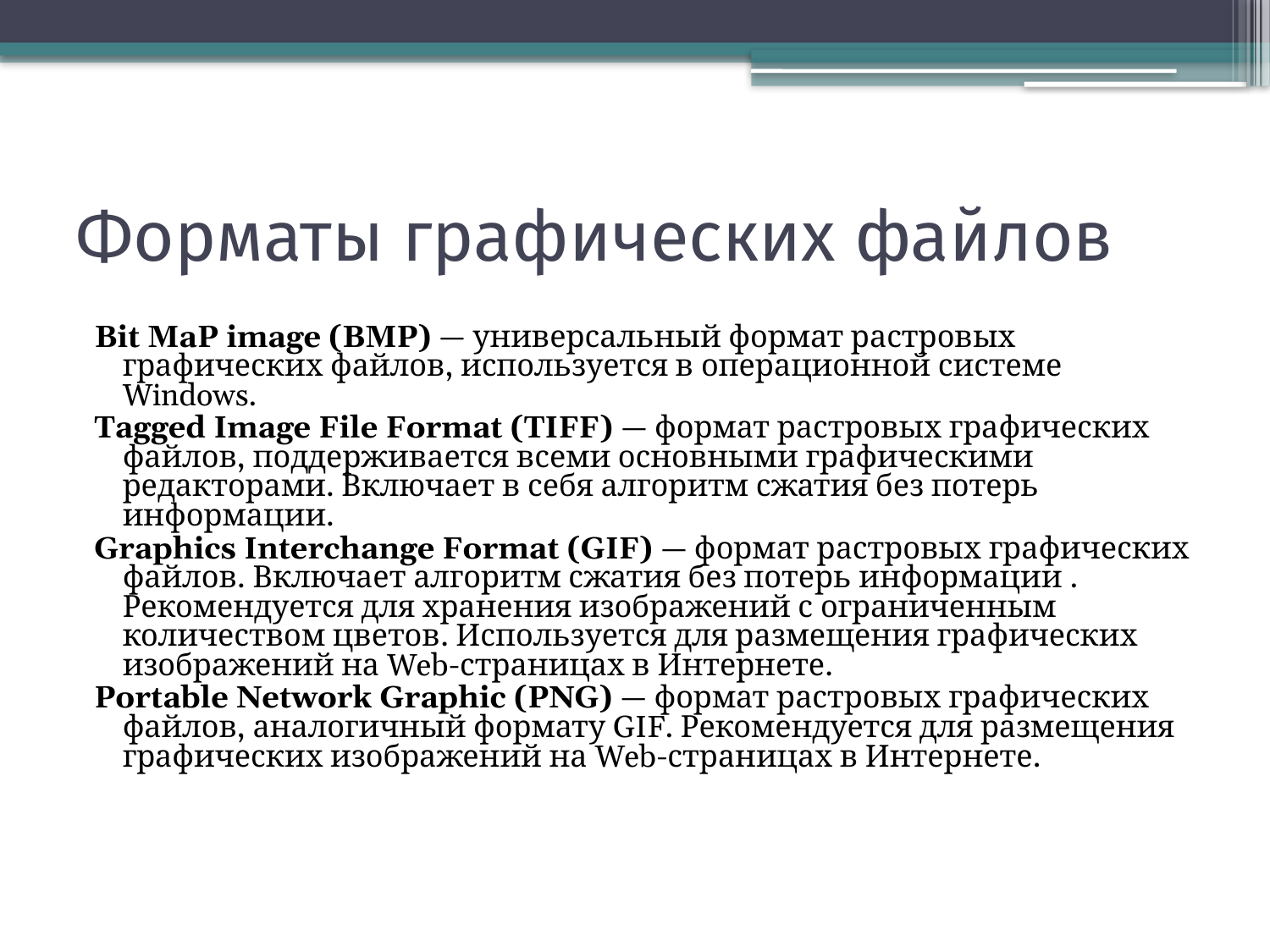

# Форматы графических файлов
Bit MaP image (BMP) — универсальный формат растровых графических файлов, используется в операционной системе Windows.
Tagged Image File Format (TIFF) — формат растровых графических файлов, поддерживается всеми основными графическими редакторами. Включает в себя алгоритм сжатия без потерь информации.
Graphics Interchange Format (GIF) — формат растровых графических файлов. Включает алгоритм сжатия без потерь информации . Рекомендуется для хранения изображений с ограниченным количеством цветов. Используется для размещения графических изображений на Web-страницах в Интернете.
Portable Network Graphic (PNG) — формат растровых графических файлов, аналогичный формату GIF. Рекомендуется для размещения графических изображений на Web-страницах в Интернете.